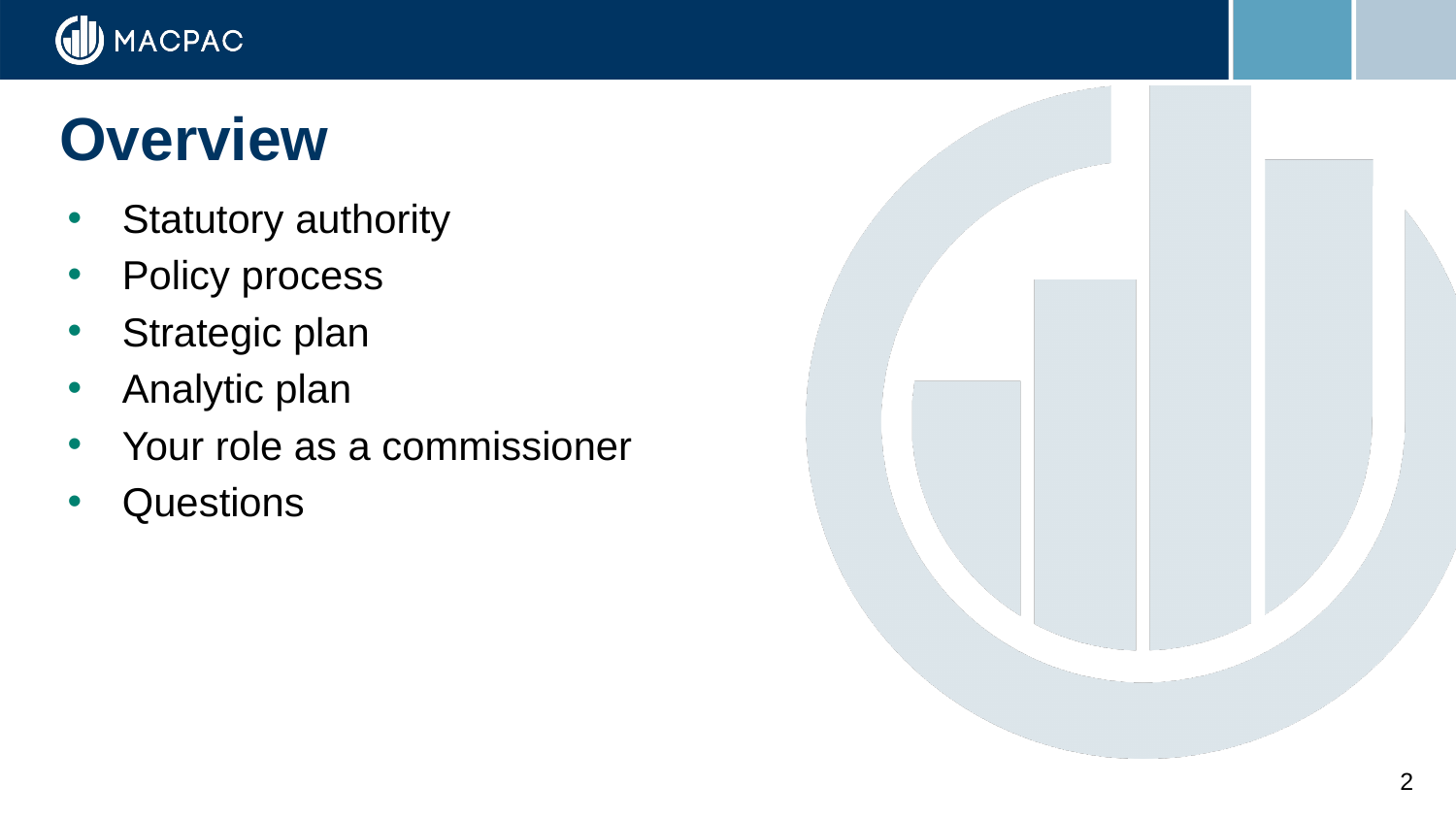

# Overview
Statutory authority
Policy process
Strategic plan
Analytic plan
Your role as a commissioner
Questions
2